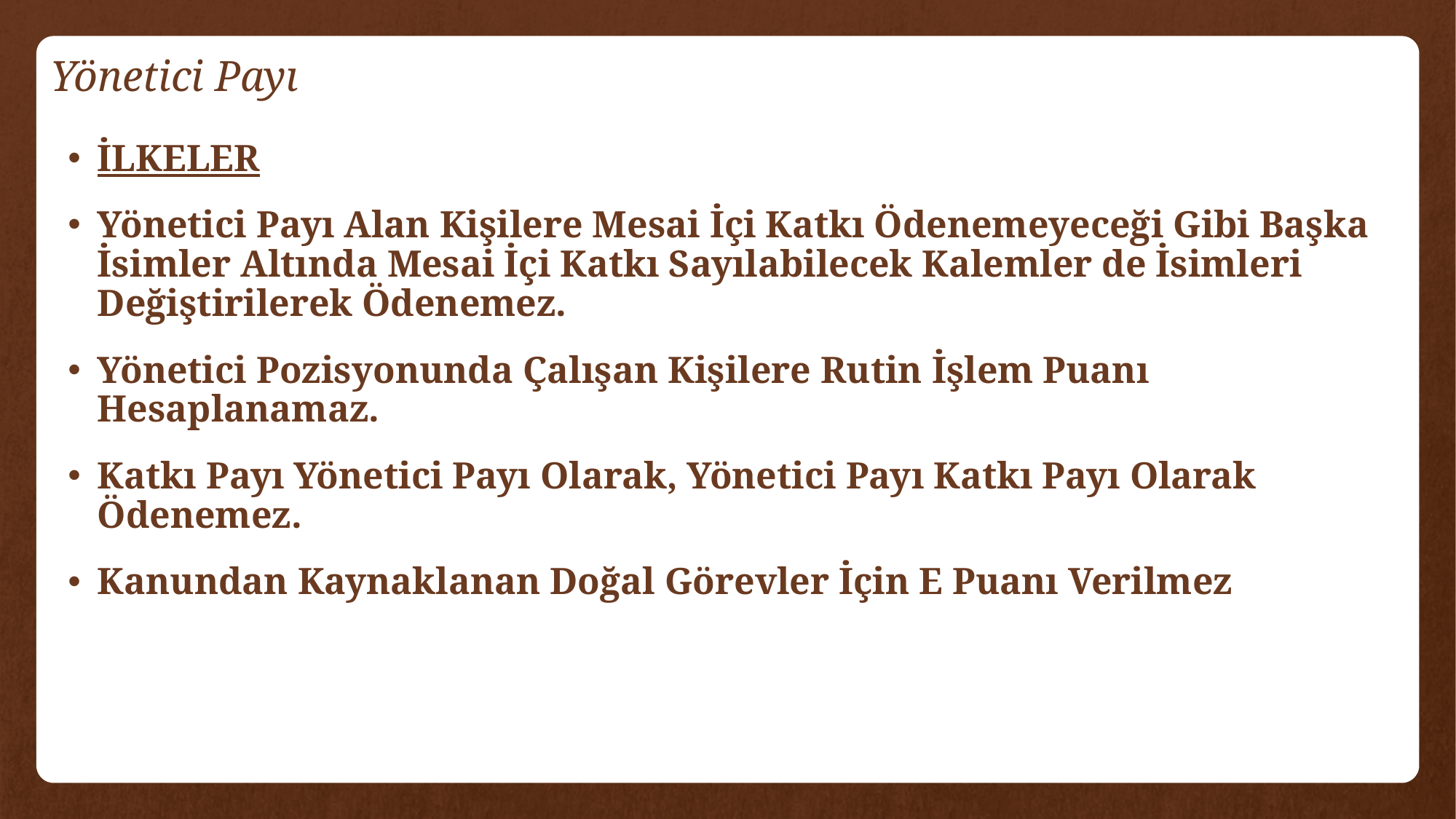

# Yönetici Payı
İLKELER
Yönetici Payı Alan Kişilere Mesai İçi Katkı Ödenemeyeceği Gibi Başka İsimler Altında Mesai İçi Katkı Sayılabilecek Kalemler de İsimleri Değiştirilerek Ödenemez.
Yönetici Pozisyonunda Çalışan Kişilere Rutin İşlem Puanı Hesaplanamaz.
Katkı Payı Yönetici Payı Olarak, Yönetici Payı Katkı Payı Olarak Ödenemez.
Kanundan Kaynaklanan Doğal Görevler İçin E Puanı Verilmez